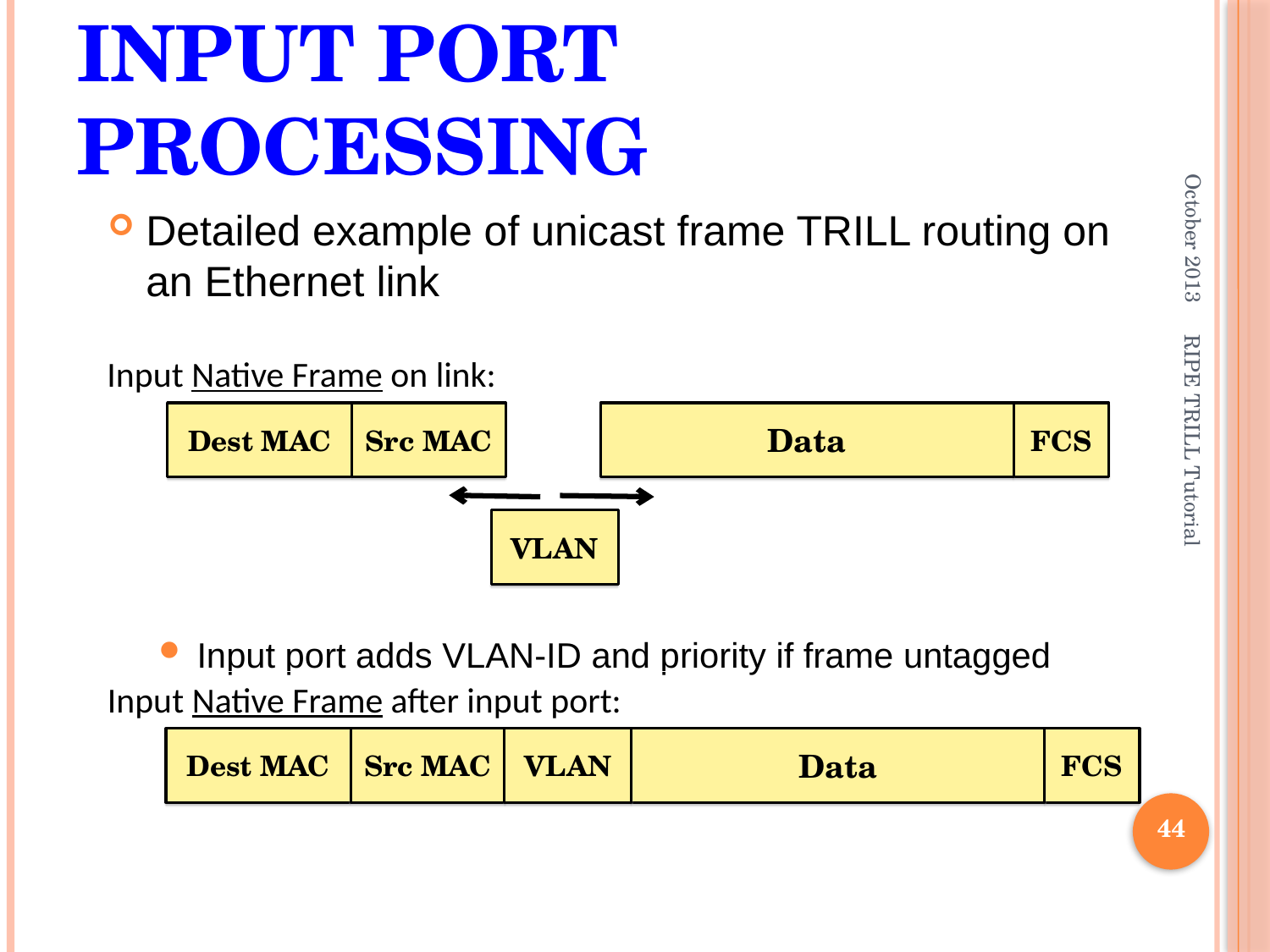

# Input Port Processing
October 2013
Detailed example of unicast frame TRILL routing on an Ethernet link

Input port adds VLAN-ID and priority if frame untagged
Input Native Frame on link:
Dest MAC
Src MAC
Data
FCS
VLAN
RIPE TRILL Tutorial
Input Native Frame after input port:
VLAN
Dest MAC
Src MAC
Data
FCS
44